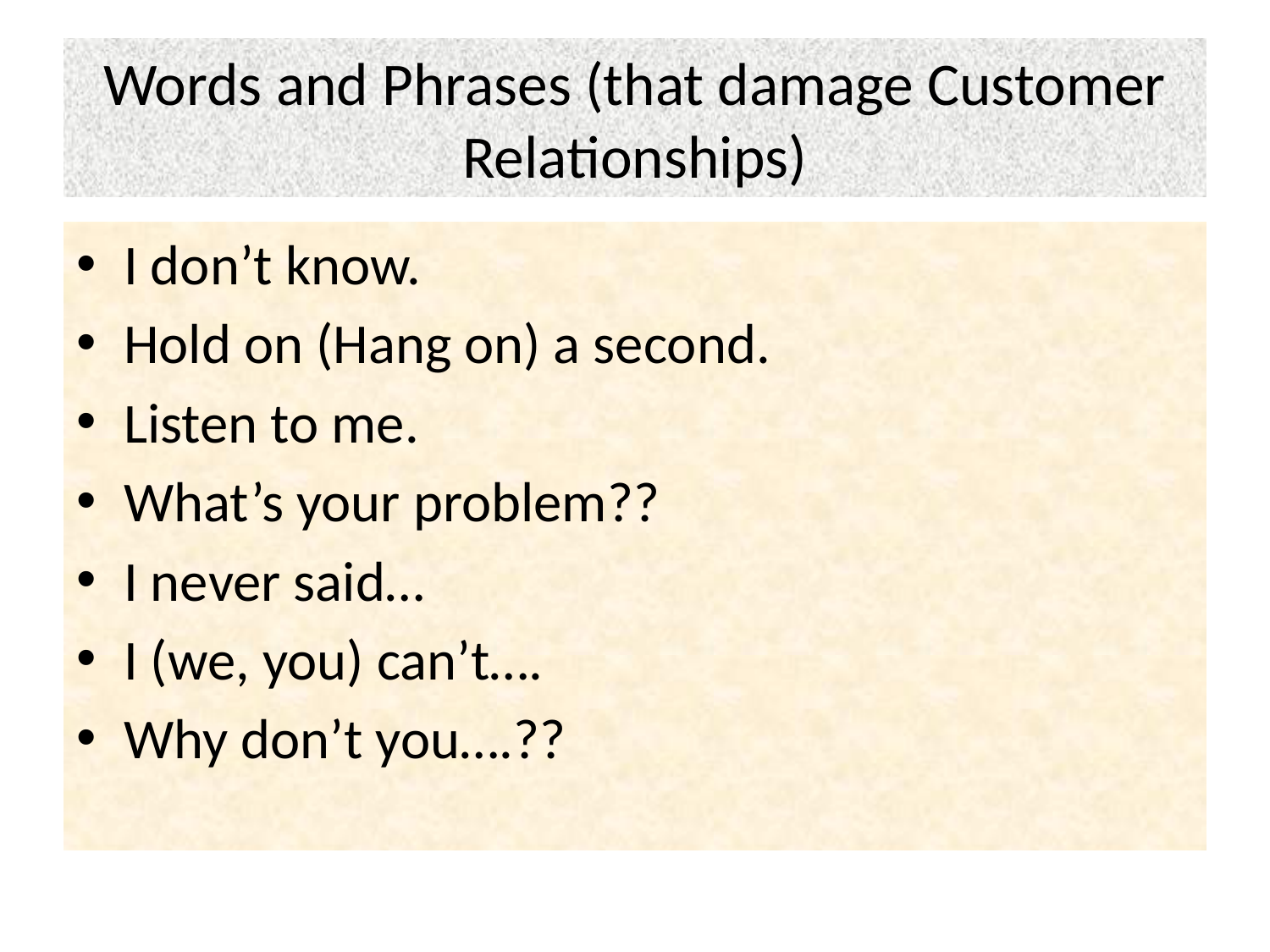

# Words and Phrases (that damage Customer Relationships)
I don’t know.
Hold on (Hang on) a second.
Listen to me.
What’s your problem??
I never said…
I (we, you) can’t….
Why don’t you….??